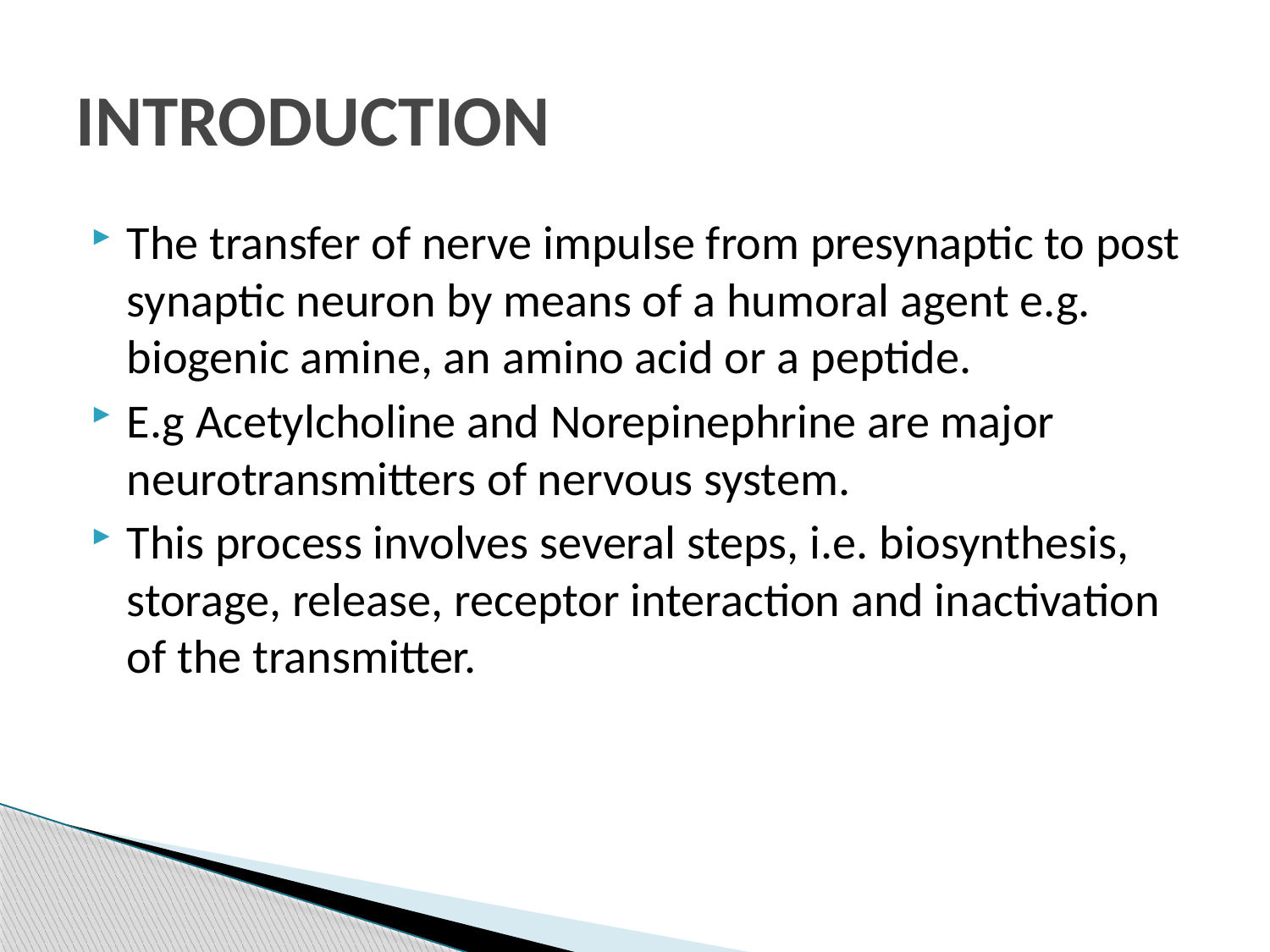

# INTRODUCTION
The transfer of nerve impulse from presynaptic to post synaptic neuron by means of a humoral agent e.g. biogenic amine, an amino acid or a peptide.
E.g Acetylcholine and Norepinephrine are major neurotransmitters of nervous system.
This process involves several steps, i.e. biosynthesis, storage, release, receptor interaction and inactivation of the transmitter.